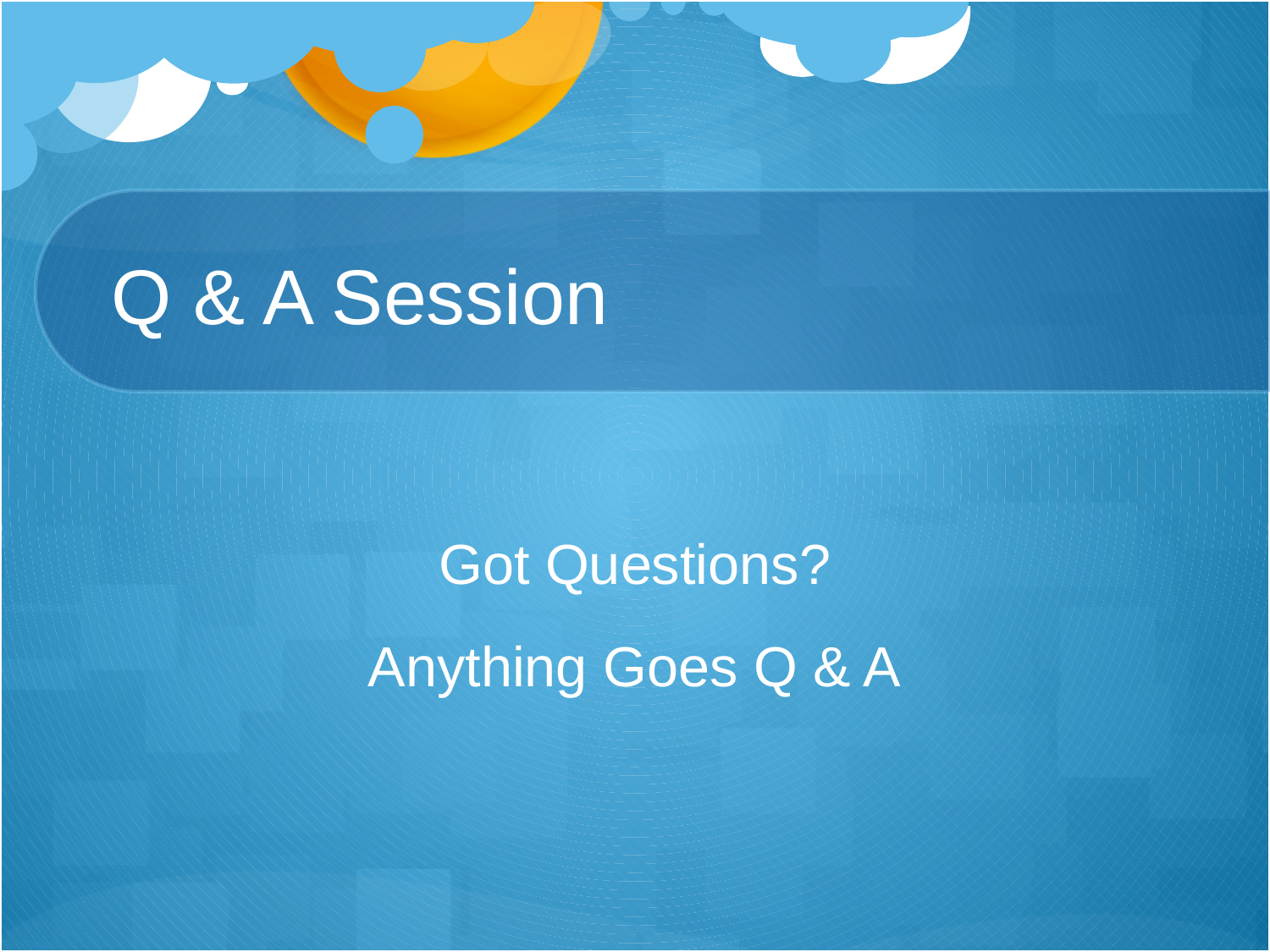

# Q & A Session

Got Questions?
Anything Goes Q & A